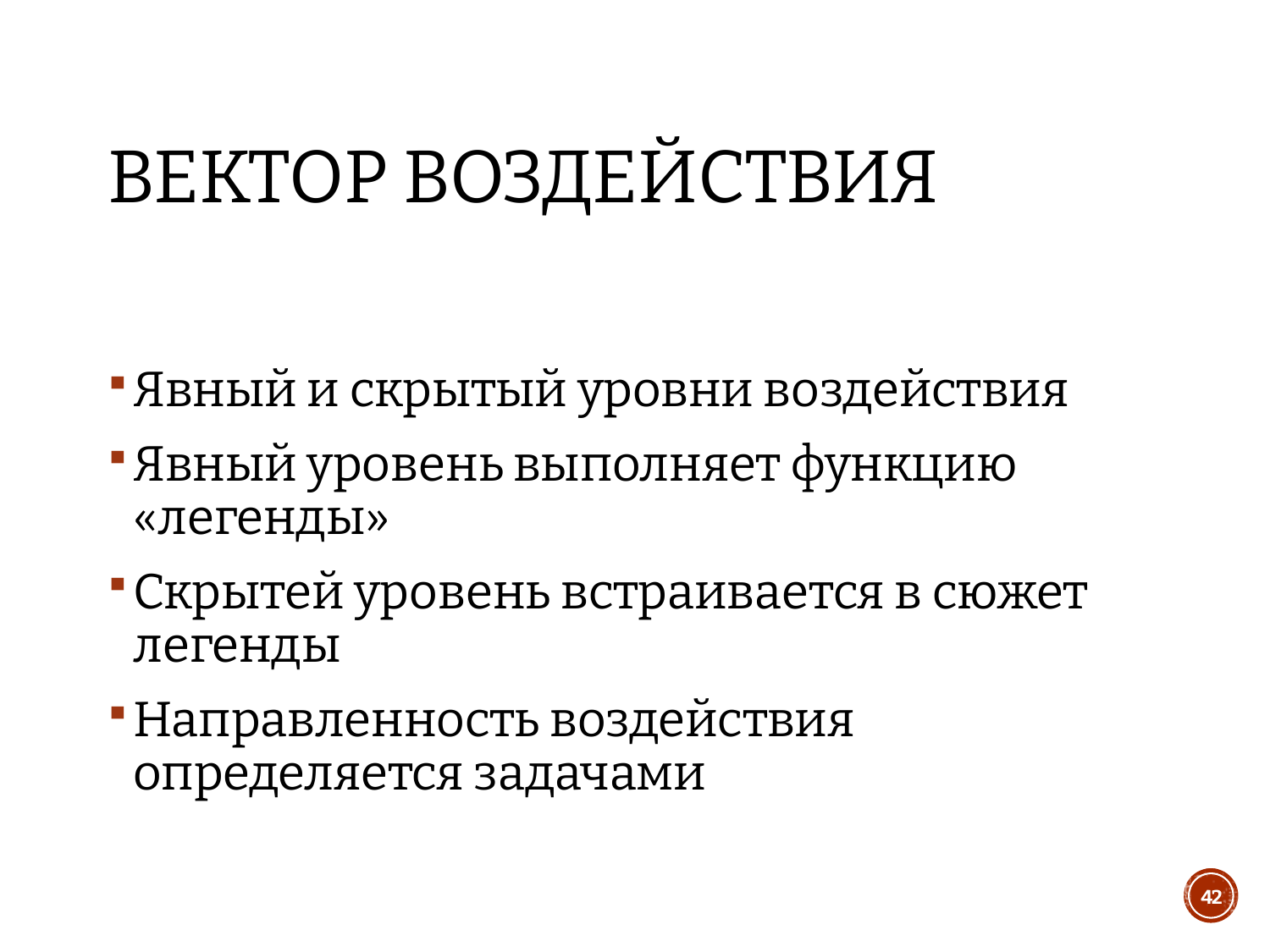

# Вектор воздействия

Явный и скрытый уровни воздействия
Явный уровень выполняет функцию «легенды»
Скрытей уровень встраивается в сюжет легенды
Направленность воздействия определяется задачами
42